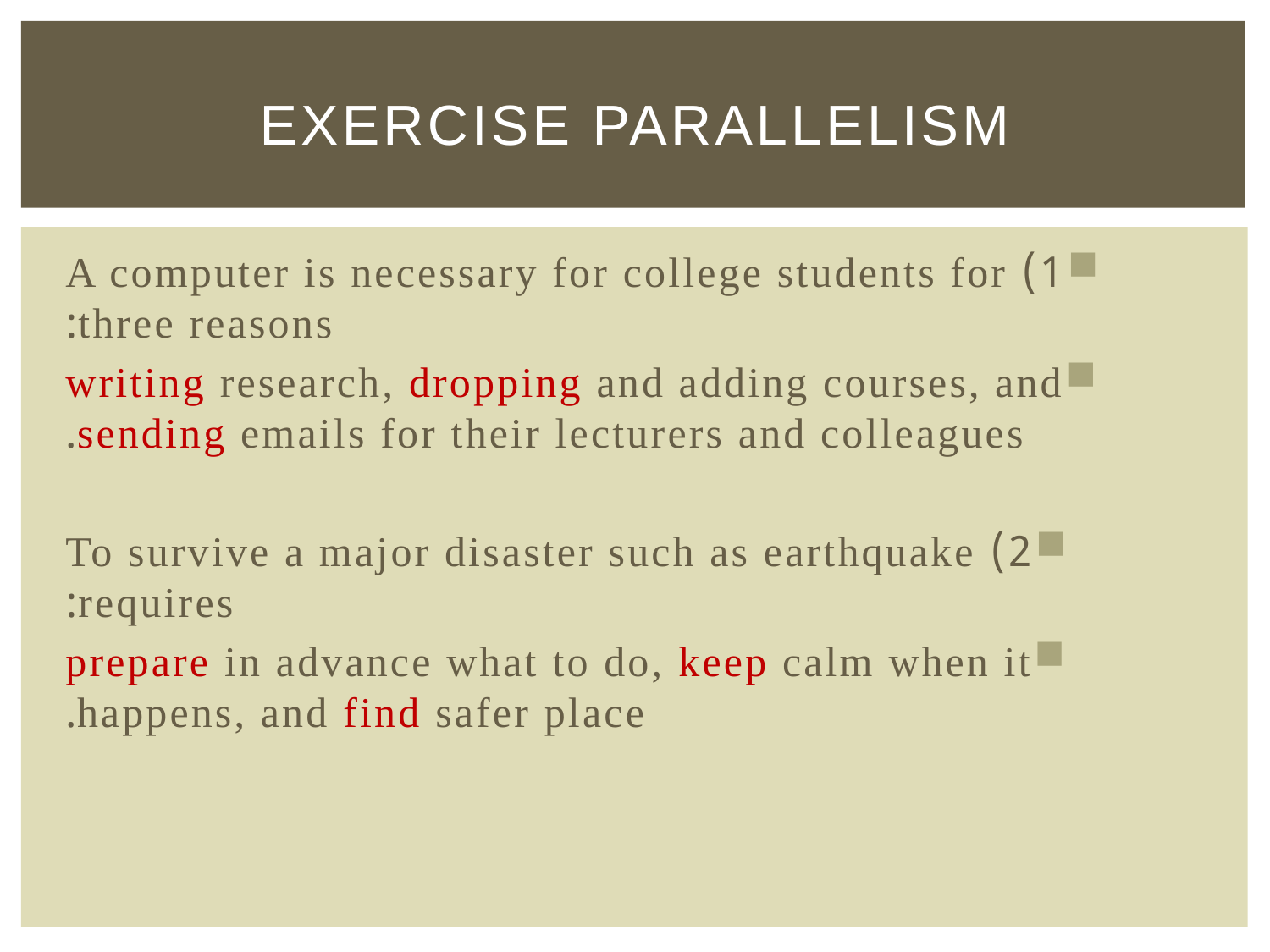

# Exercise Parallelism
1) A computer is necessary for college students for three reasons:
writing research, dropping and adding courses, and sending emails for their lecturers and colleagues.

2) To survive a major disaster such as earthquake requires:
prepare in advance what to do, keep calm when it happens, and find safer place.